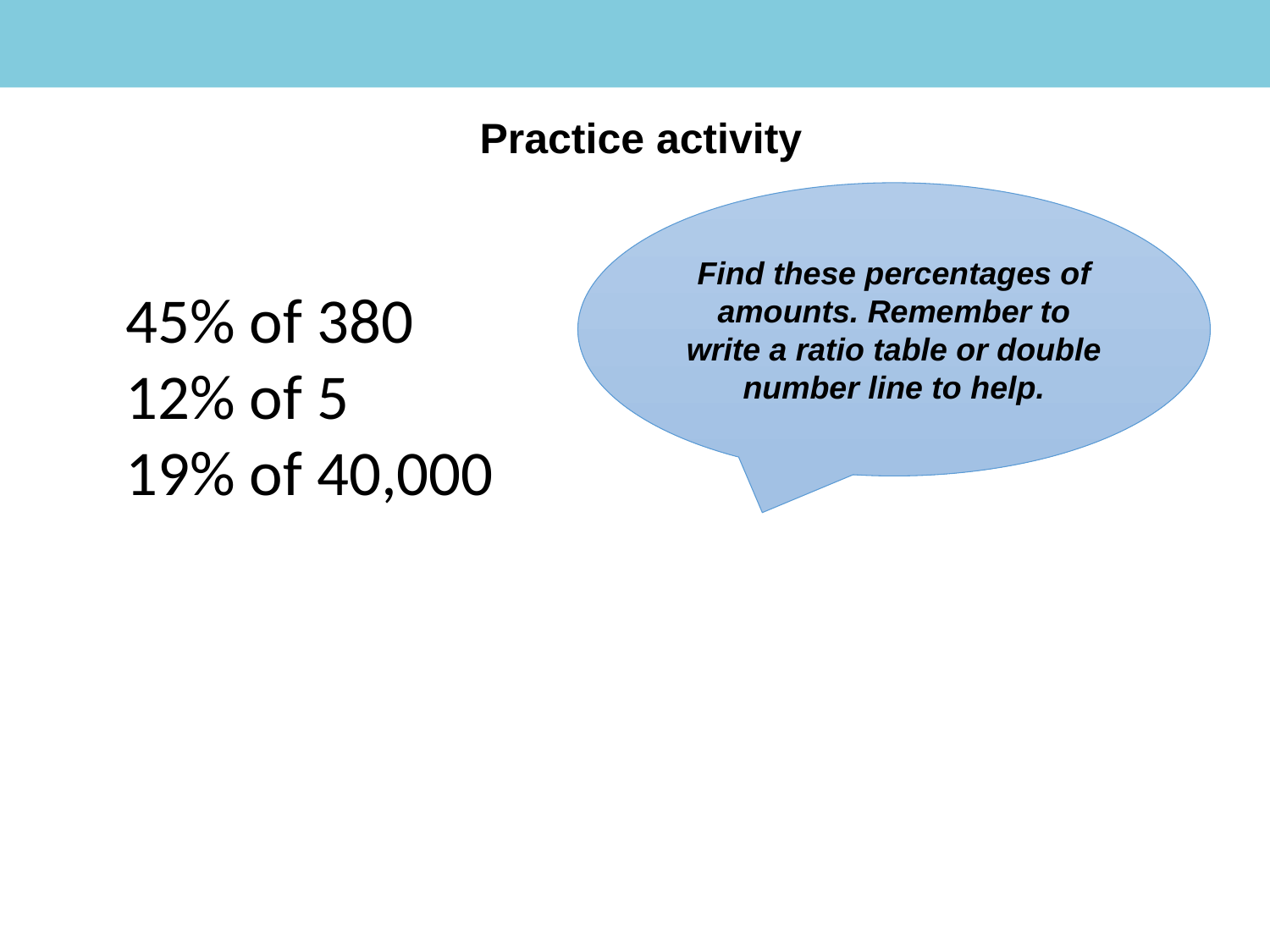

Practice activity
Find these percentages of amounts. Remember to write a ratio table or double number line to help.
45% of 380
12% of 5
19% of 40,000